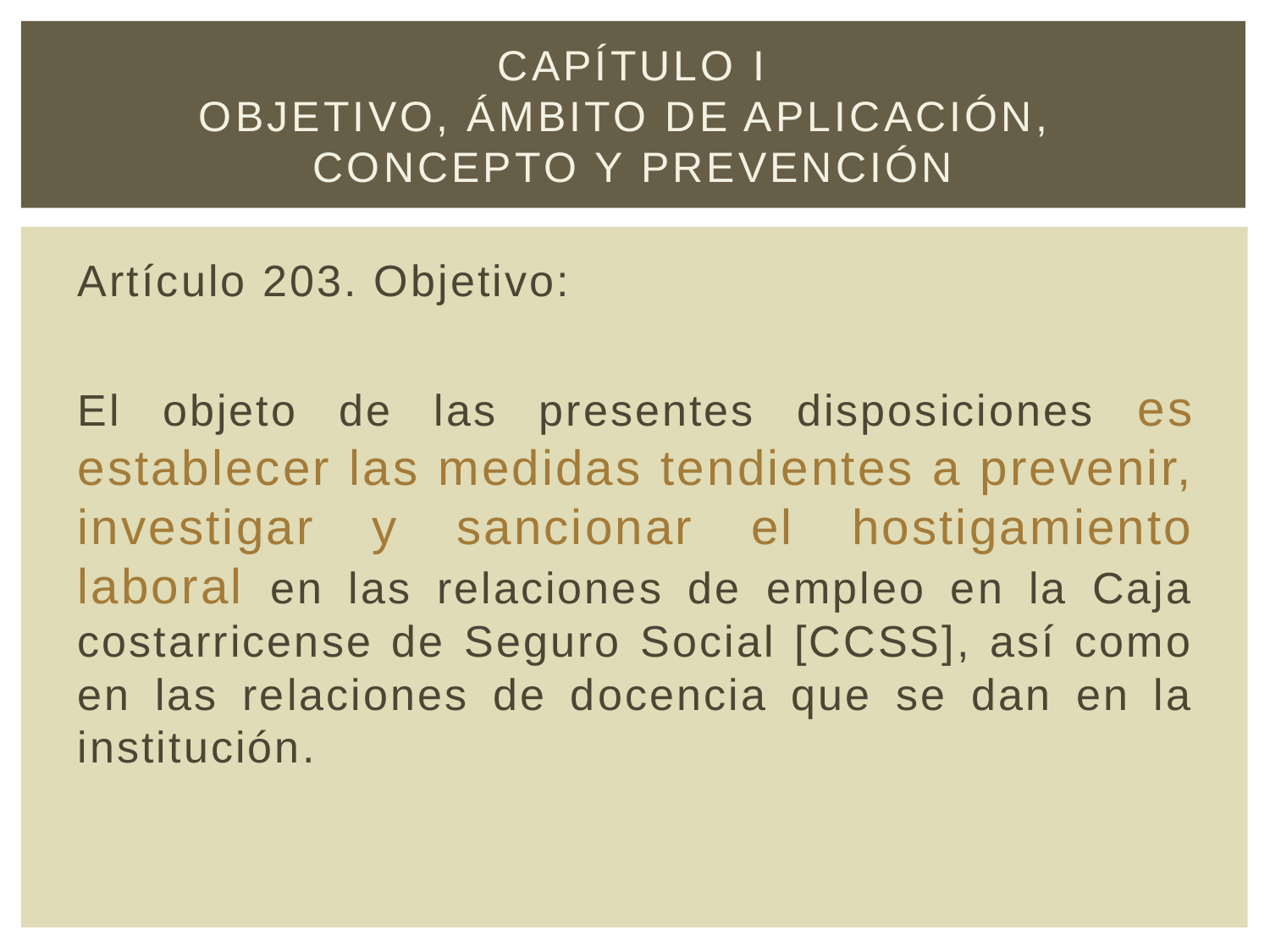

# Capítulo I Objetivo, ámbito de aplicación, concepto y prevención
Artículo 203. Objetivo:

El objeto de las presentes disposiciones es establecer las medidas tendientes a prevenir, investigar y sancionar el hostigamiento laboral en las relaciones de empleo en la Caja costarricense de Seguro Social [CCSS], así como en las relaciones de docencia que se dan en la institución.